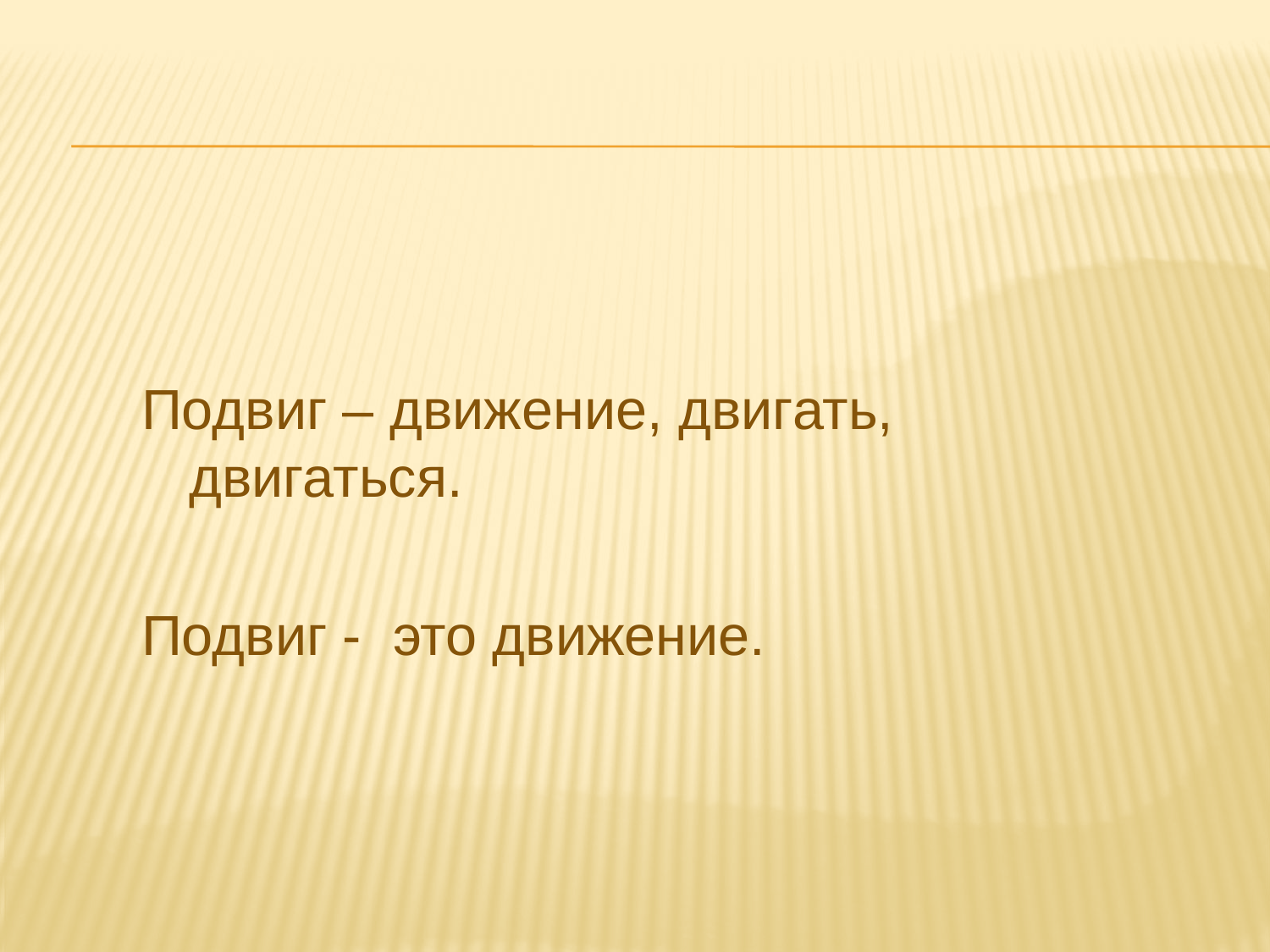

#
Подвиг – движение, двигать, двигаться.

Подвиг -  это движение.